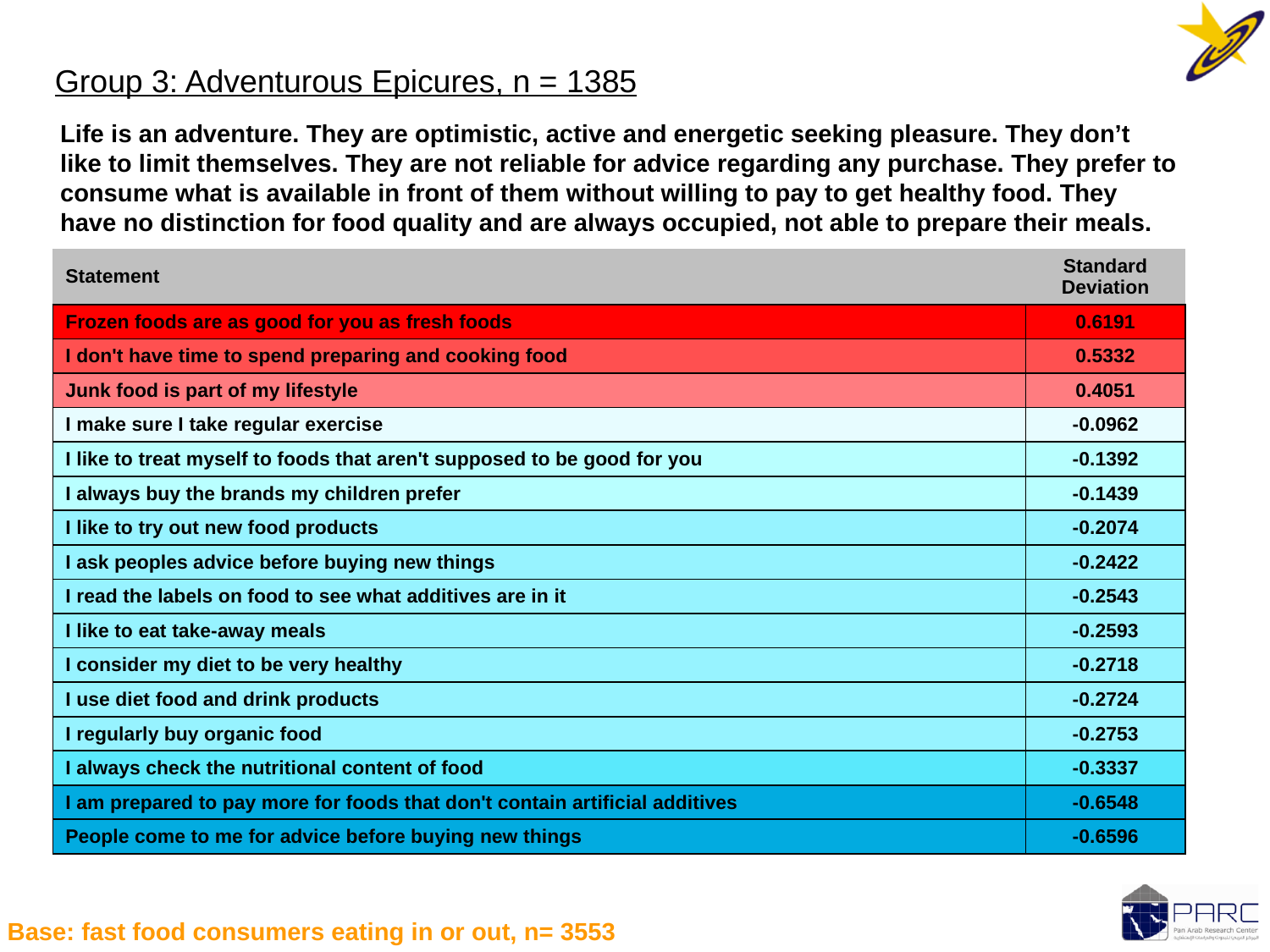

Group 3: Adventurous Epicures, n = 1385
Life is an adventure. They are optimistic, active and energetic seeking pleasure. They don’t like to limit themselves. They are not reliable for advice regarding any purchase. They prefer to consume what is available in front of them without willing to pay to get healthy food. They have no distinction for food quality and are always occupied, not able to prepare their meals.
| Statement | Standard Deviation |
| --- | --- |
| Frozen foods are as good for you as fresh foods | 0.6191 |
| I don't have time to spend preparing and cooking food | 0.5332 |
| Junk food is part of my lifestyle | 0.4051 |
| I make sure I take regular exercise | -0.0962 |
| I like to treat myself to foods that aren't supposed to be good for you | -0.1392 |
| I always buy the brands my children prefer | -0.1439 |
| I like to try out new food products | -0.2074 |
| I ask peoples advice before buying new things | -0.2422 |
| I read the labels on food to see what additives are in it | -0.2543 |
| I like to eat take-away meals | -0.2593 |
| I consider my diet to be very healthy | -0.2718 |
| I use diet food and drink products | -0.2724 |
| I regularly buy organic food | -0.2753 |
| I always check the nutritional content of food | -0.3337 |
| I am prepared to pay more for foods that don't contain artificial additives | -0.6548 |
| People come to me for advice before buying new things | -0.6596 |
Base: fast food consumers eating in or out, n= 3553